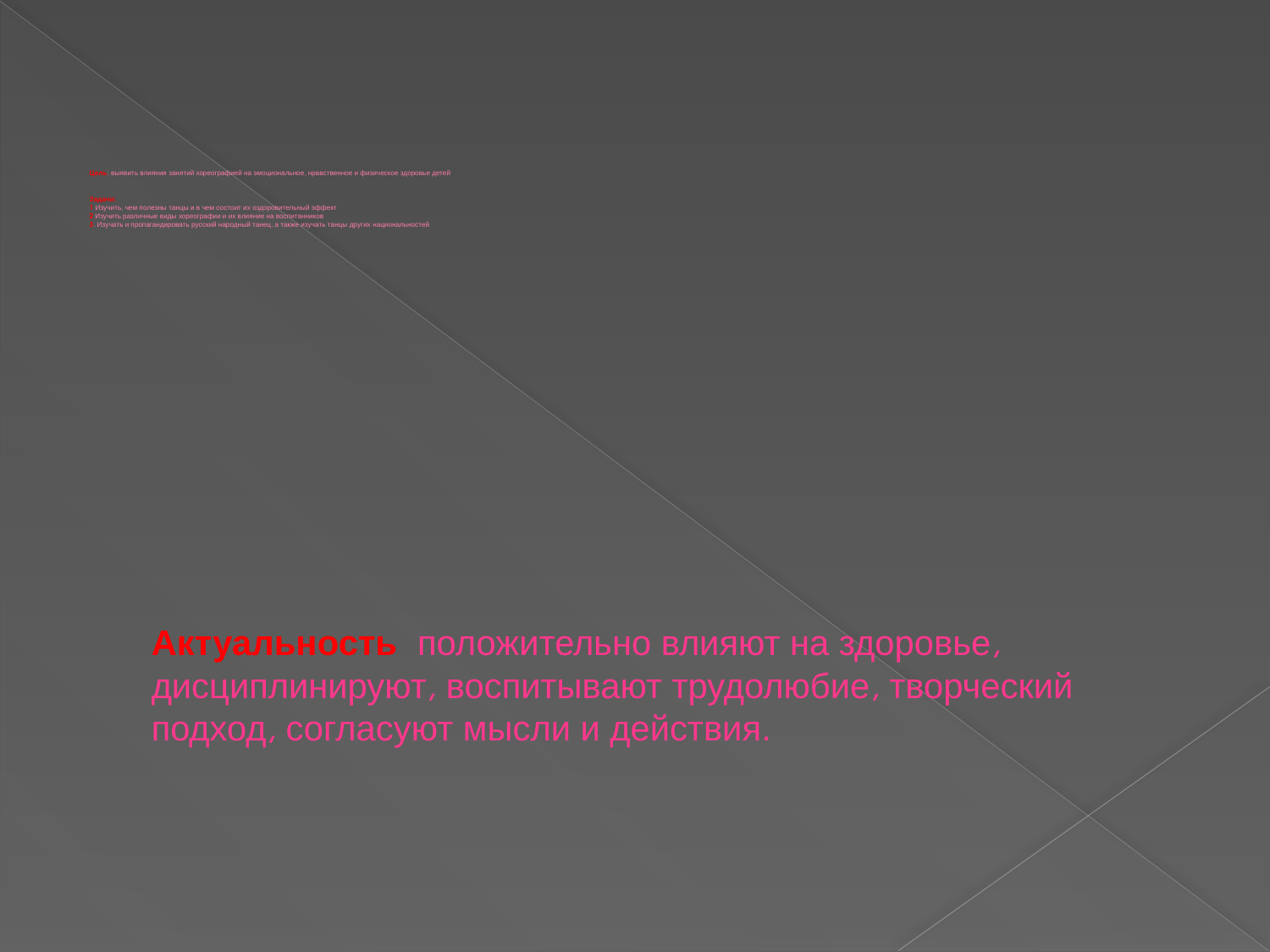

# Цель: выявить влияния занятий хореографией на эмоциональное, нравственное и физическое здоровье детей Задачи: 1 Изучить, чем полезны танцы и в чем состоит их оздоровительный эффект 2 Изучить различные виды хореографии и их влияние на воспитанников 3. Изучать и пропагандировать русский народный танец, а также изучать танцы других национальностей

Актуальность  положительно влияют на здоровье, дисциплинируют, воспитывают трудолюбие, творческий подход, согласуют мысли и действия.